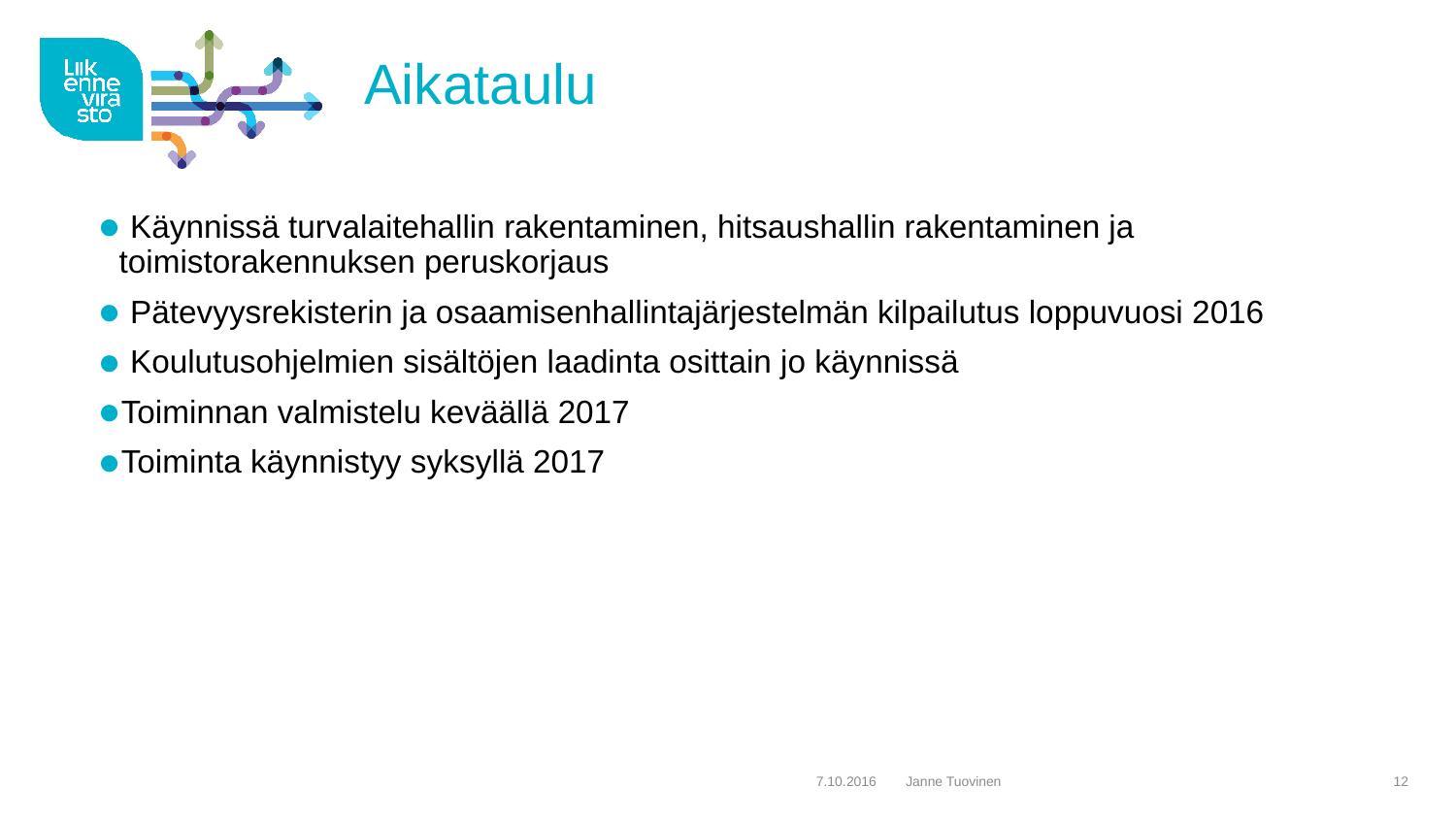

# Aikataulu
 Käynnissä turvalaitehallin rakentaminen, hitsaushallin rakentaminen ja toimistorakennuksen peruskorjaus
 Pätevyysrekisterin ja osaamisenhallintajärjestelmän kilpailutus loppuvuosi 2016
 Koulutusohjelmien sisältöjen laadinta osittain jo käynnissä
Toiminnan valmistelu keväällä 2017
Toiminta käynnistyy syksyllä 2017

7.10.2016
Janne Tuovinen
12